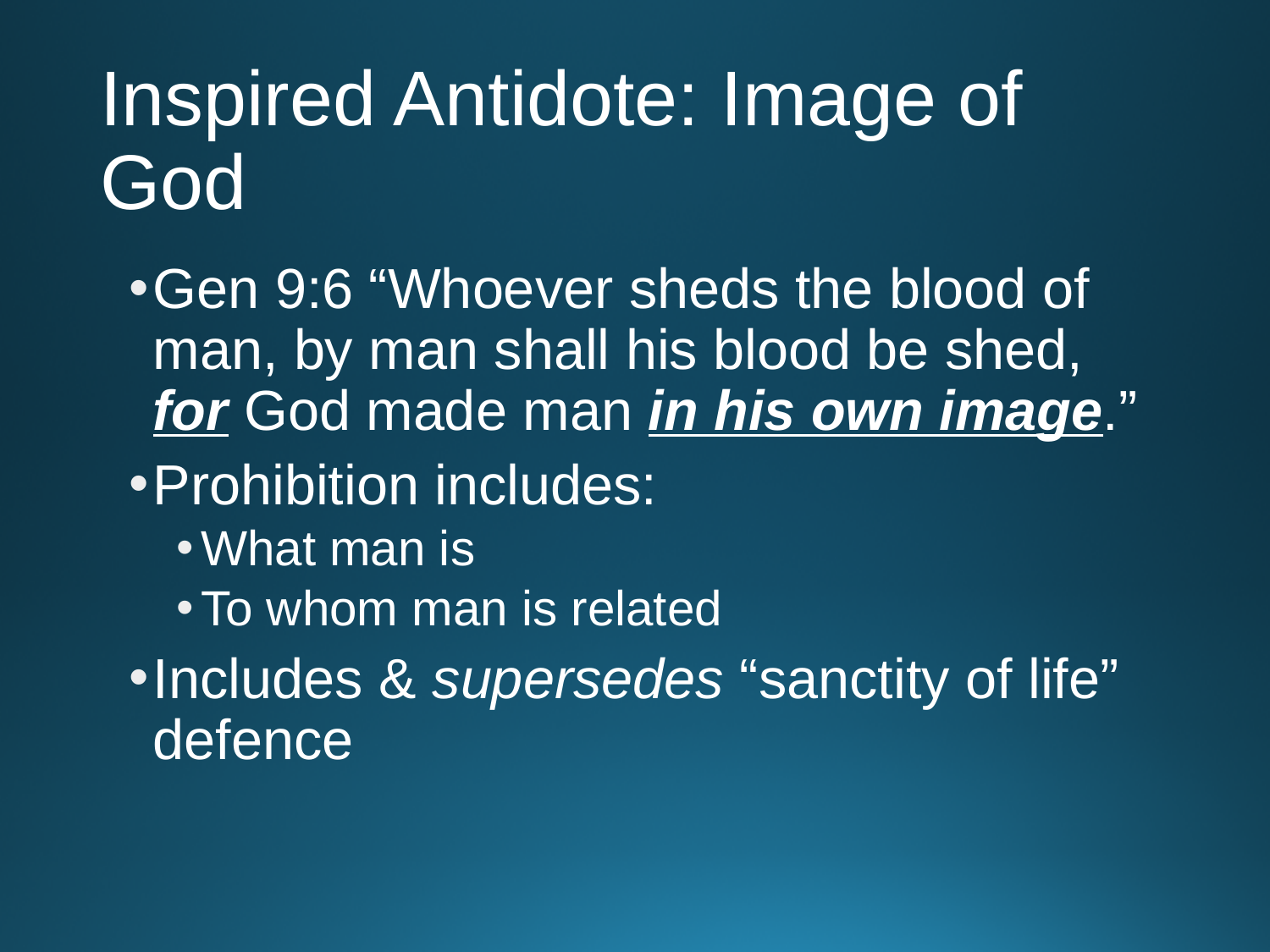

# Inspired Antidote: Image of God
Gen 9:6 “Whoever sheds the blood of man, by man shall his blood be shed, for God made man in his own image.”
Prohibition includes:
What man is
To whom man is related
Includes & supersedes “sanctity of life” defence